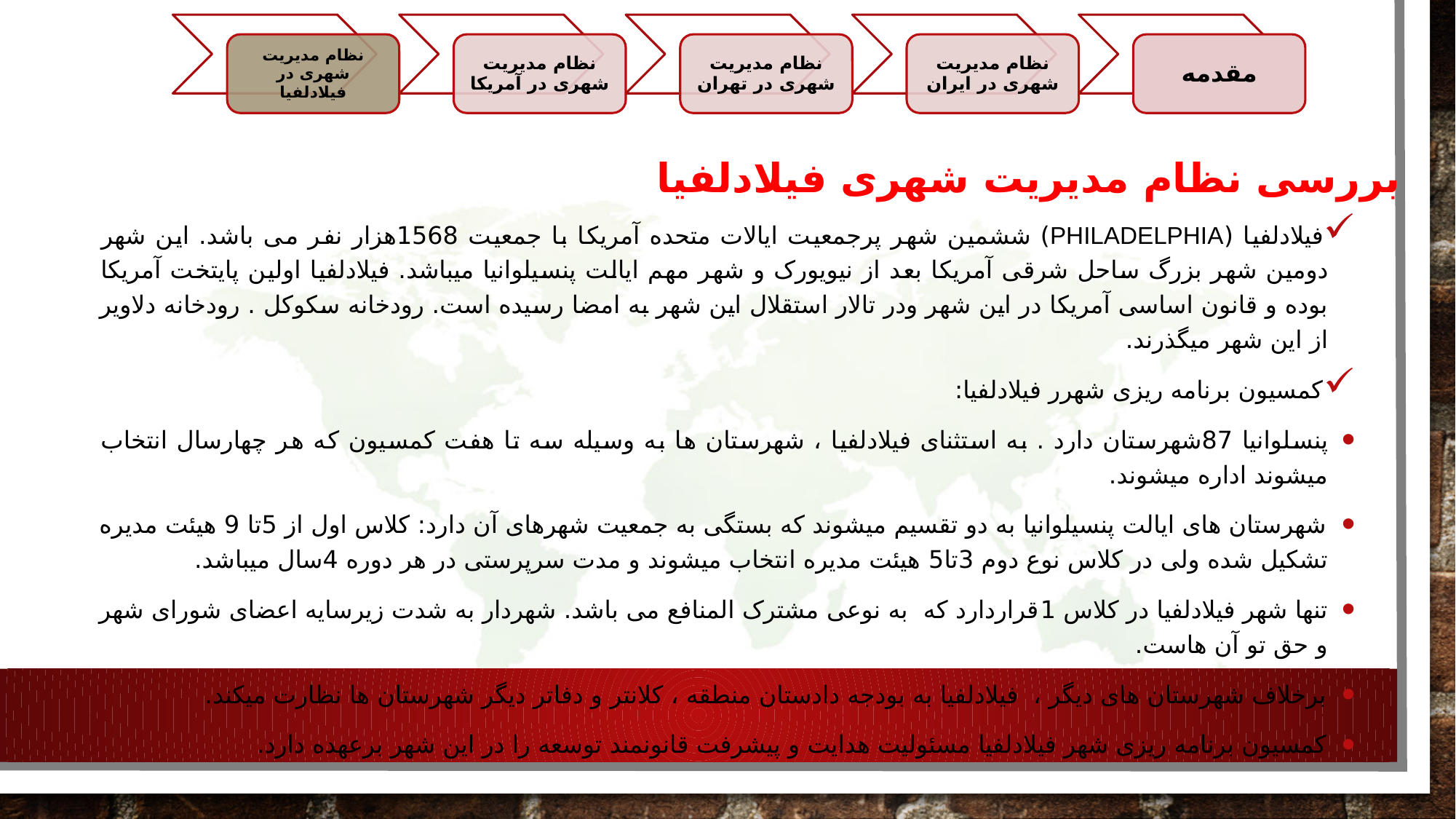

نظام مدیریت شهری در ایران
نظام مدیریت شهری در تهران
نظام مدیریت شهری در آمریکا
مقدمه
بررسی نظام مدیریت شهری فیلادلفیا
فیلادلفیا (Philadelphia) ششمین شهر پرجمعیت ایالات متحده آمریکا با جمعیت 1568هزار نفر می باشد. این شهر دومین شهر بزرگ ساحل شرقی آمریکا بعد از نیویورک و شهر مهم ایالت پنسیلوانیا میباشد. فیلادلفیا اولین پایتخت آمریکا بوده و قانون اساسی آمریکا در این شهر ودر تالار استقلال این شهر به امضا رسیده است. رودخانه سکوکل . رودخانه دلاویر از این شهر میگذرند.
کمسیون برنامه ریزی شهرر فیلادلفیا:
پنسلوانیا 87شهرستان دارد . به استثنای فیلادلفیا ، شهرستان ها به وسیله سه تا هفت کمسیون که هر چهارسال انتخاب میشوند اداره میشوند.
شهرستان های ایالت پنسیلوانیا به دو تقسیم میشوند که بستگی به جمعیت شهرهای آن دارد: کلاس اول از 5تا 9 هیئت مدیره تشکیل شده ولی در کلاس نوع دوم 3تا5 هیئت مدیره انتخاب میشوند و مدت سرپرستی در هر دوره 4سال میباشد.
تنها شهر فیلادلفیا در کلاس 1قراردارد که  به نوعی مشترک المنافع می باشد. شهردار به شدت زیرسایه اعضای شورای شهر و حق تو آن هاست.
برخلاف شهرستان های دیگر ،  فیلادلفیا به بودجه دادستان منطقه ، کلانتر و دفاتر دیگر شهرستان ها نظارت میکند.
کمسیون برنامه ریزی شهر فیلادلفیا مسئولیت هدایت و پیشرفت قانونمند توسعه را در این شهر برعهده دارد.